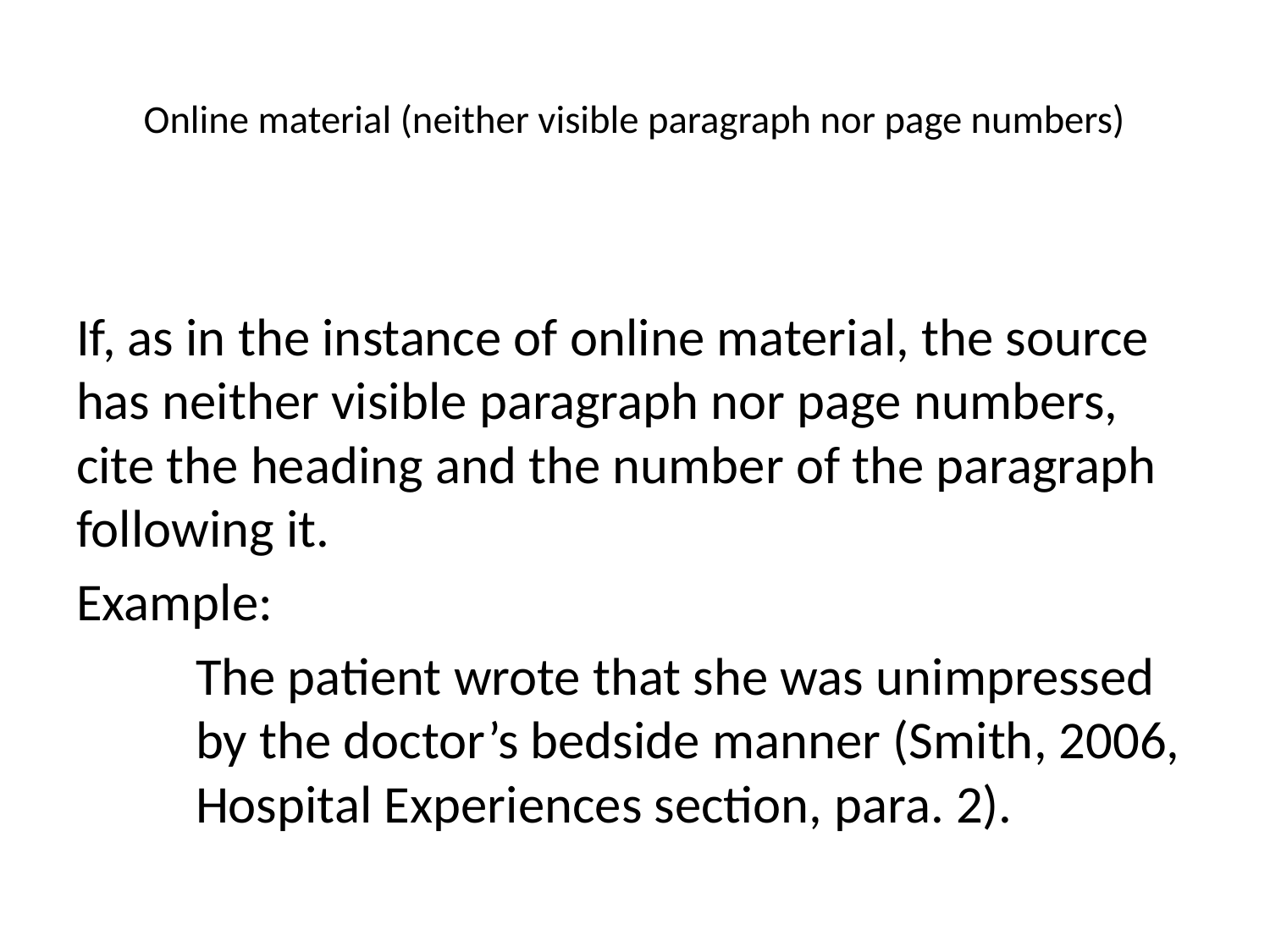

# Online material (neither visible paragraph nor page numbers)

If, as in the instance of online material, the source has neither visible paragraph nor page numbers, cite the heading and the number of the paragraph following it.
Example:
	The patient wrote that she was unimpressed 	by the doctor’s bedside manner (Smith, 2006, 	Hospital Experiences section, para. 2).